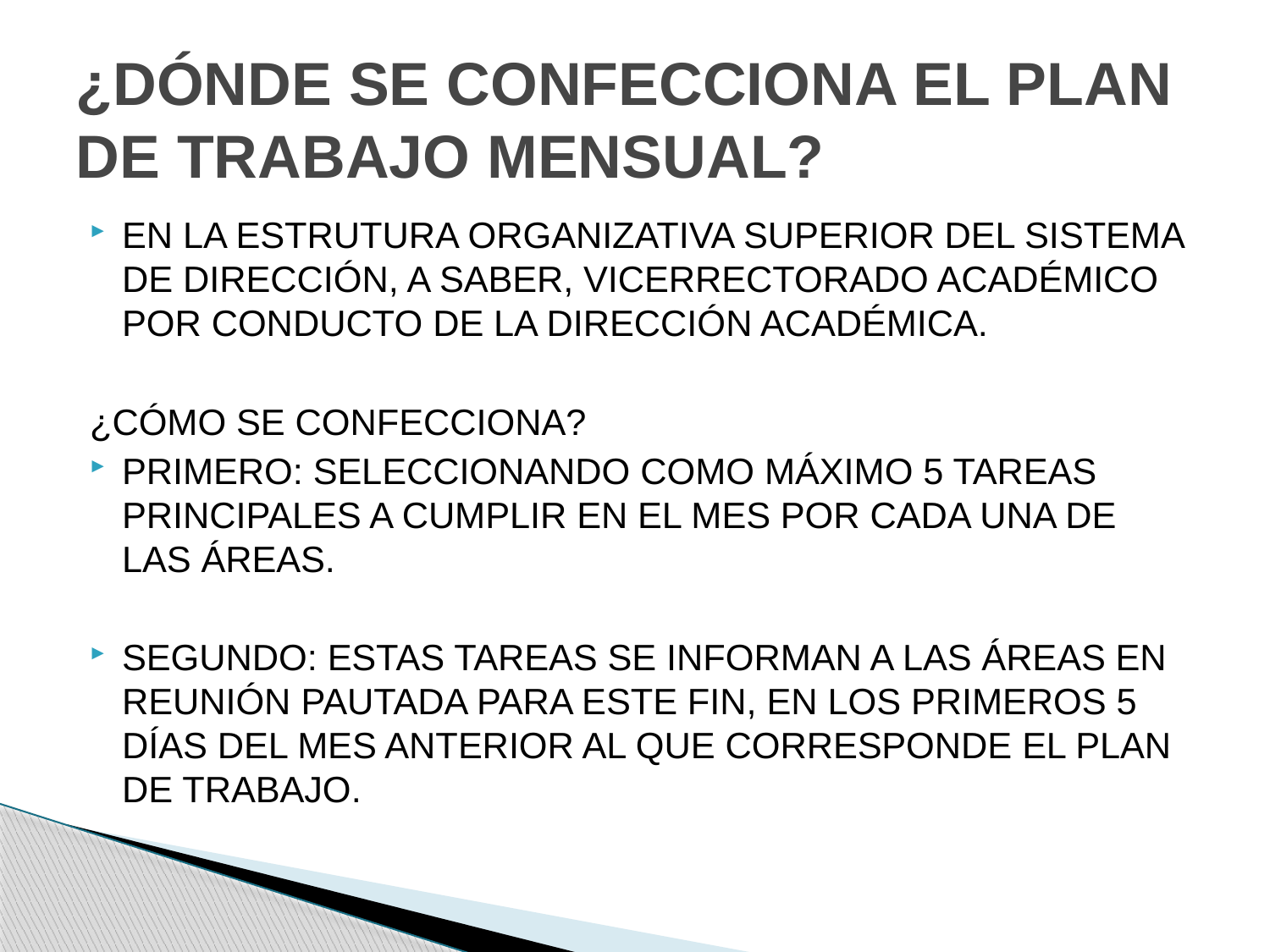

# ¿DÓNDE SE CONFECCIONA EL PLAN DE TRABAJO MENSUAL?
EN LA ESTRUTURA ORGANIZATIVA SUPERIOR DEL SISTEMA DE DIRECCIÓN, A SABER, VICERRECTORADO ACADÉMICO POR CONDUCTO DE LA DIRECCIÓN ACADÉMICA.

¿CÓMO SE CONFECCIONA?
PRIMERO: SELECCIONANDO COMO MÁXIMO 5 TAREAS PRINCIPALES A CUMPLIR EN EL MES POR CADA UNA DE LAS ÁREAS.

SEGUNDO: ESTAS TAREAS SE INFORMAN A LAS ÁREAS EN REUNIÓN PAUTADA PARA ESTE FIN, EN LOS PRIMEROS 5 DÍAS DEL MES ANTERIOR AL QUE CORRESPONDE EL PLAN DE TRABAJO.